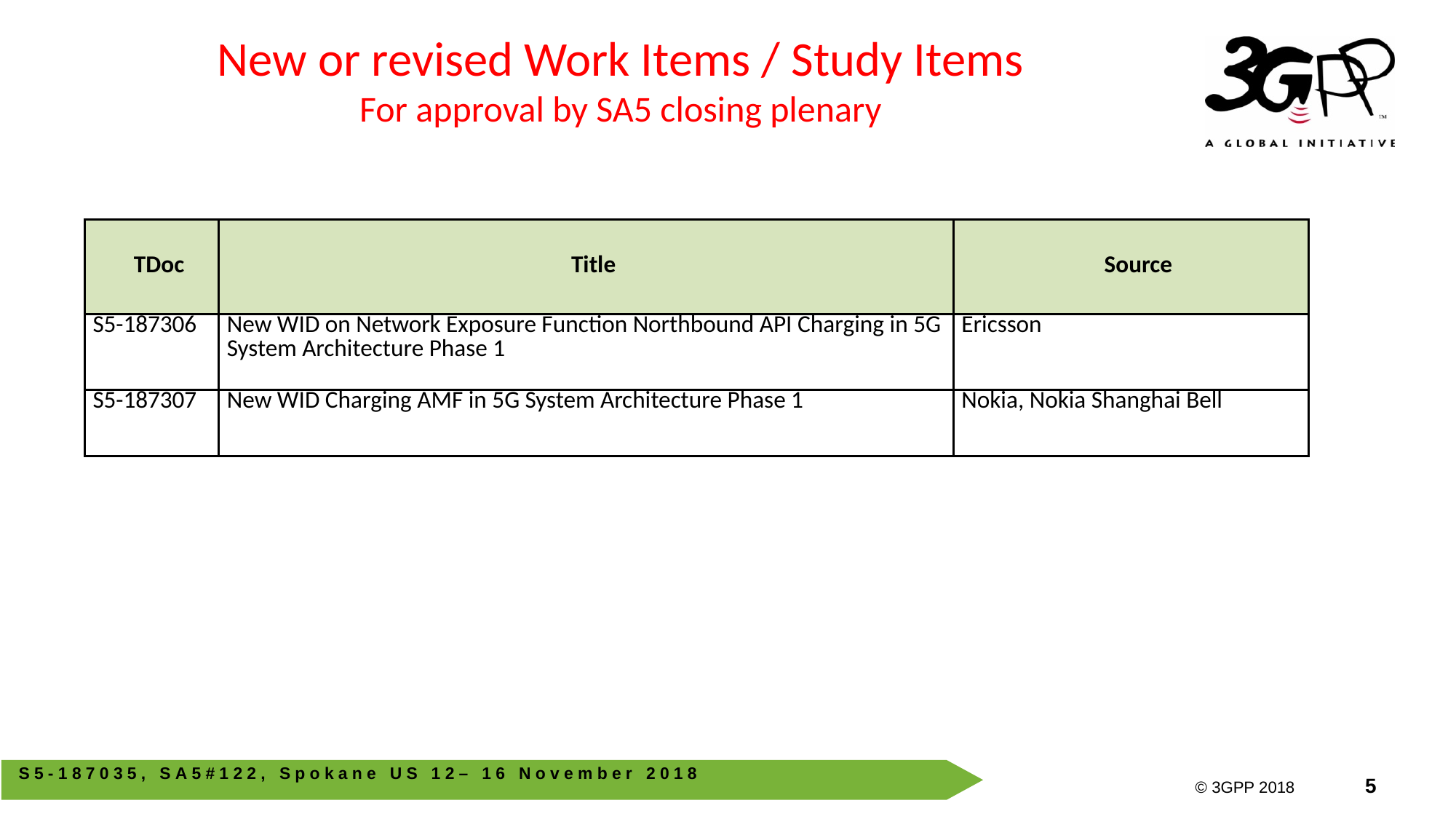

New or revised Work Items / Study Items
For approval by SA5 closing plenary
| TDoc | Title | Source |
| --- | --- | --- |
| S5-187306 | New WID on Network Exposure Function Northbound API Charging in 5G System Architecture Phase 1 | Ericsson |
| S5-187307 | New WID Charging AMF in 5G System Architecture Phase 1 | Nokia, Nokia Shanghai Bell |